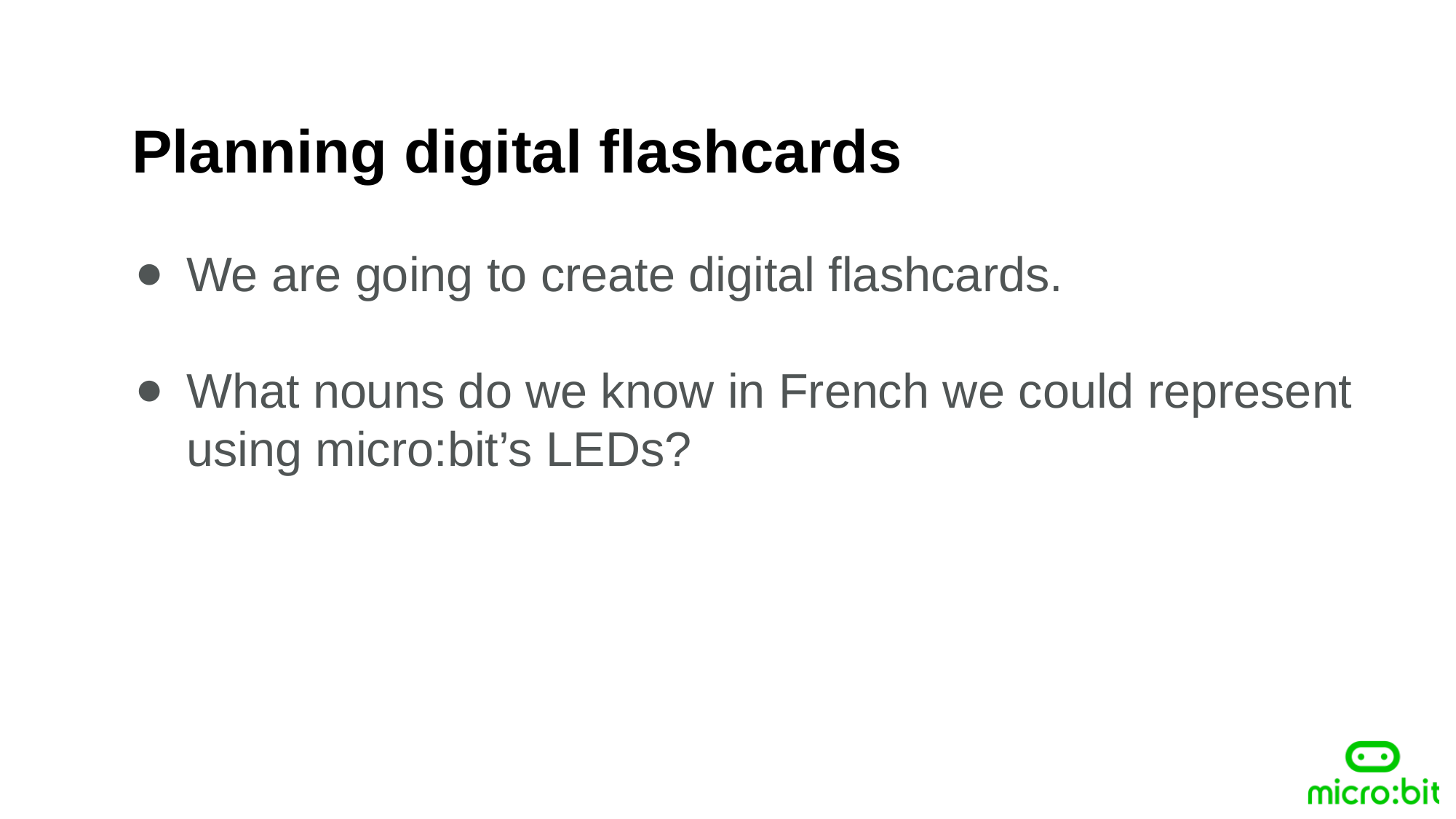

Planning digital flashcards

We are going to create digital flashcards.

What nouns do we know in French we could represent using micro:bit’s LEDs?